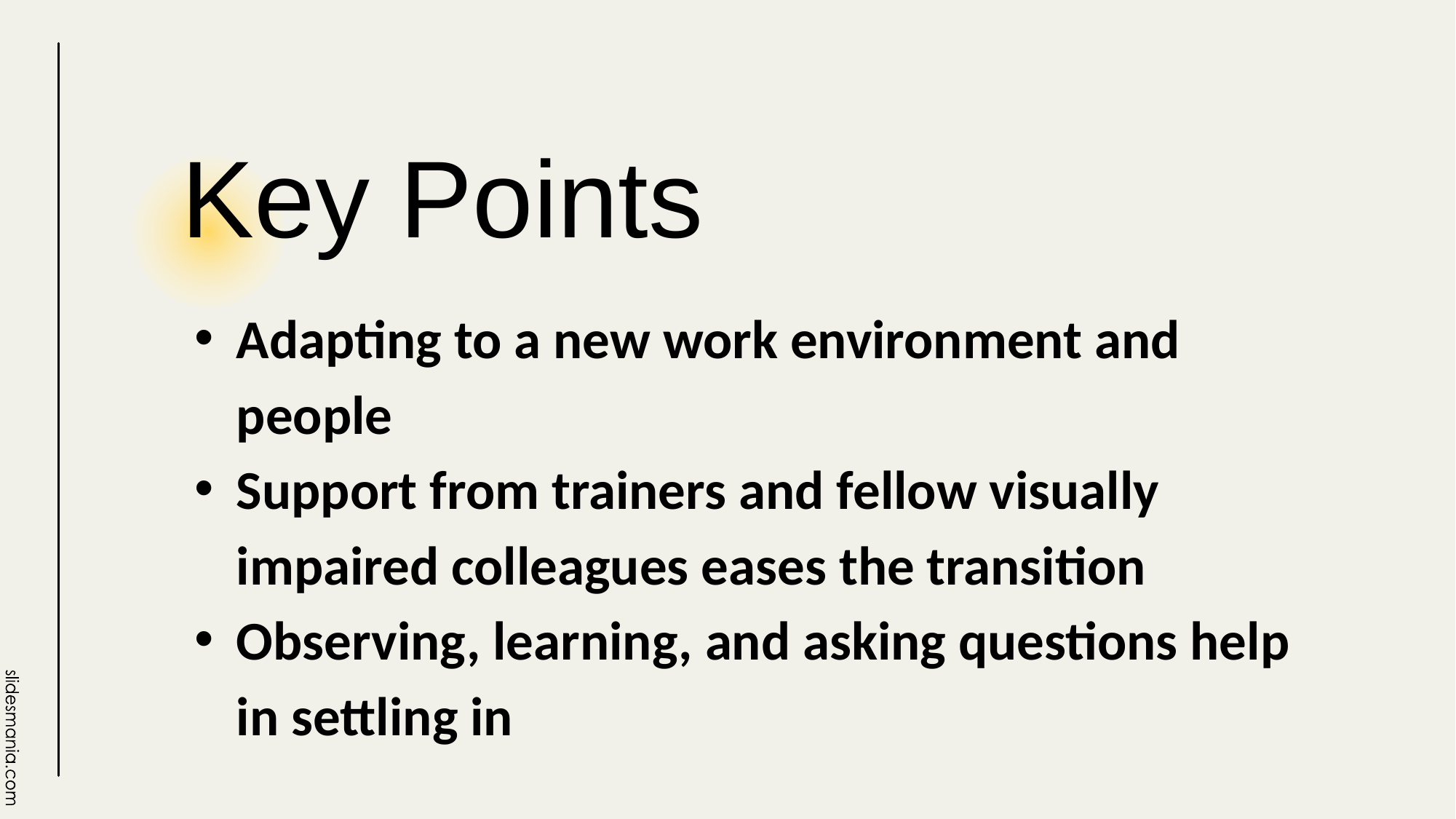

# Key Points

Adapting to a new work environment and people
Support from trainers and fellow visually impaired colleagues eases the transition
Observing, learning, and asking questions help in settling in